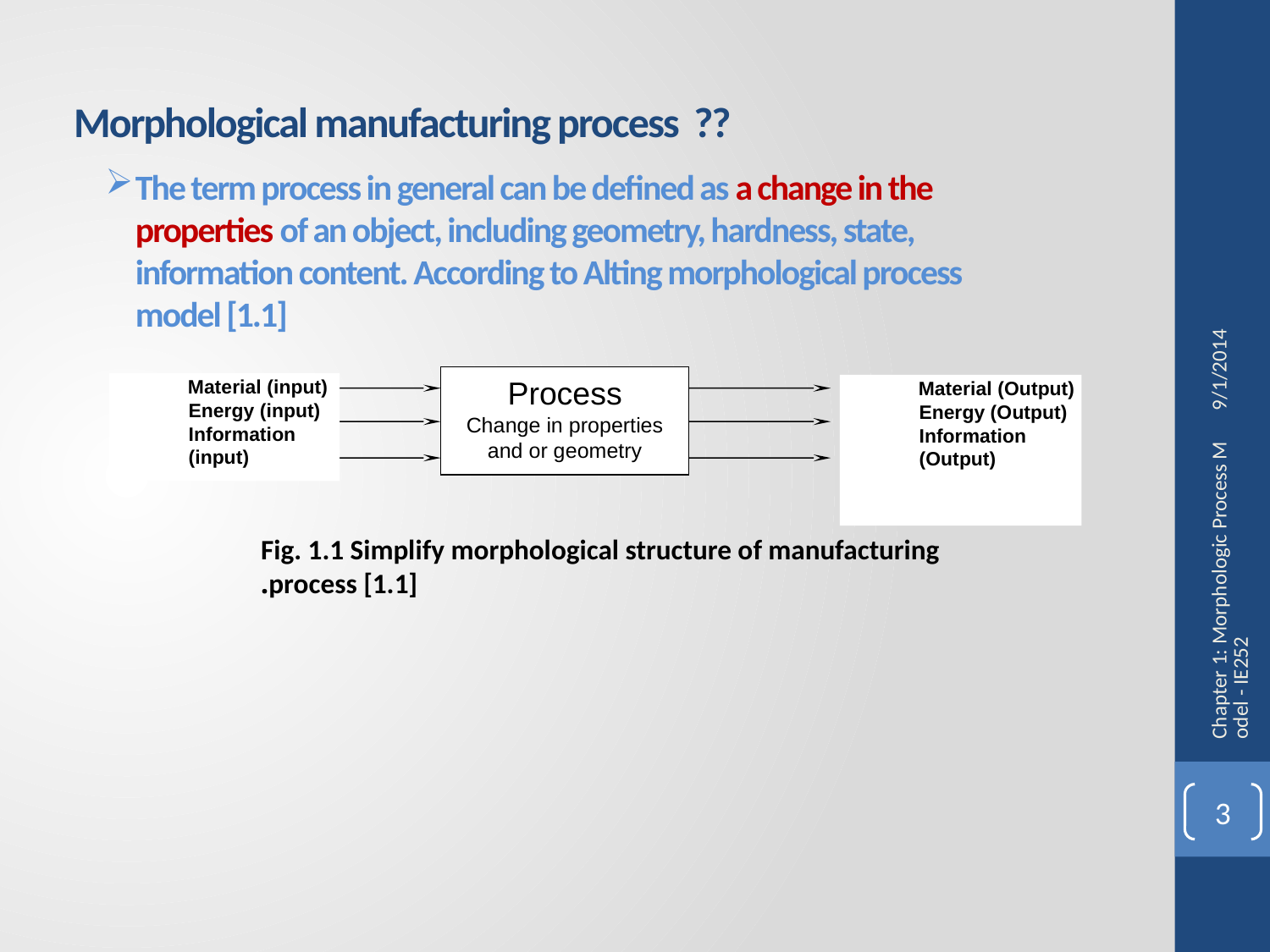

Morphological manufacturing process  ??

The term process in general can be defined as a change in the properties of an object, including geometry, hardness, state, information content. According to Alting morphological process model [1.1]
9/1/2014
Process
Change in properties and or geometry

 Material (input)
 Energy (input)
 Information (input)

 Material (Output)
 Energy (Output)
 Information (Output)

Fig. 1.1 Simplify morphological structure of manufacturing process [1.1].

Chapter 1: Morphologic Process Model - IE252
3